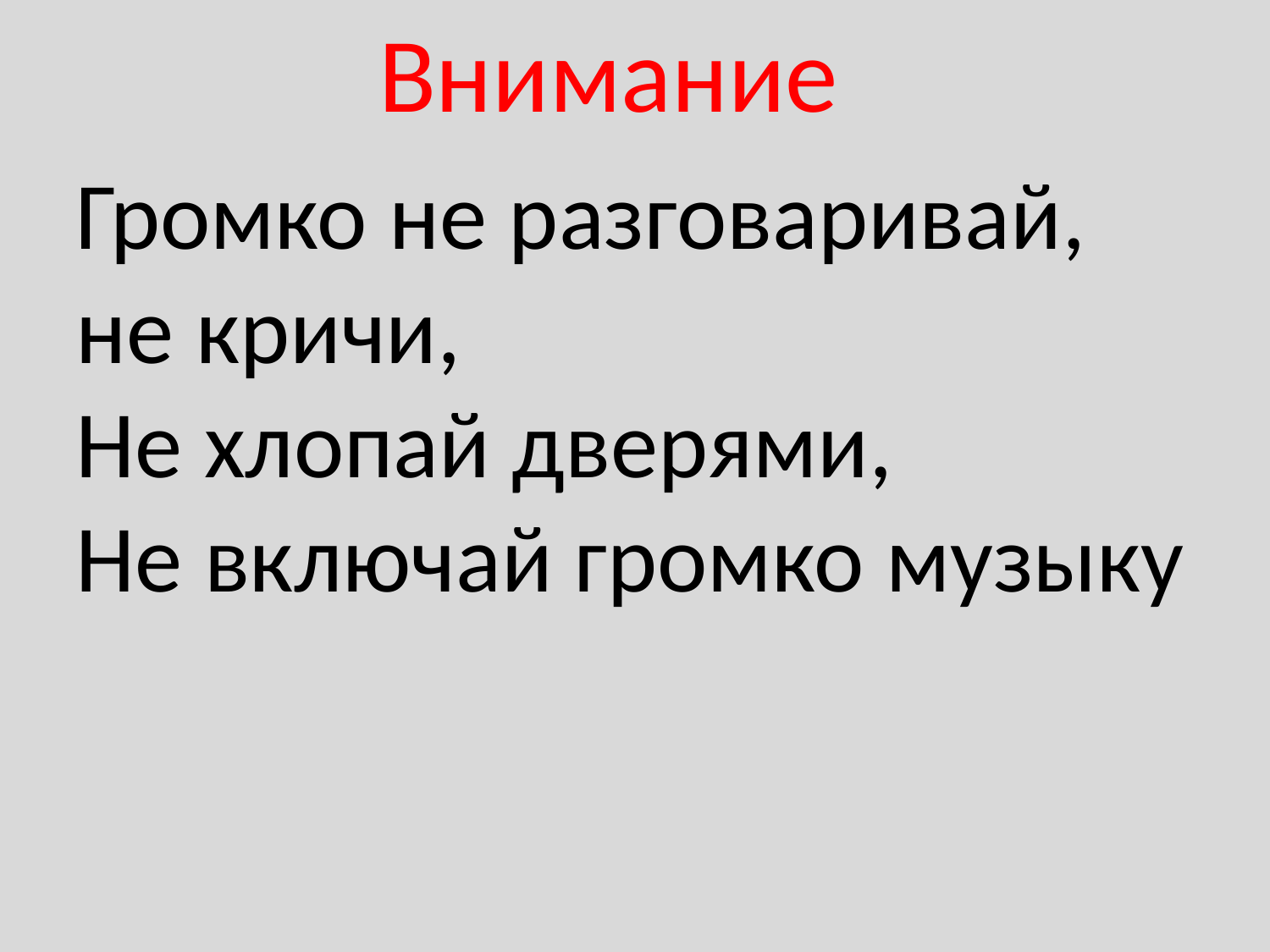

Внимание
Громко не разговаривай, не кричи,
Не хлопай дверями,
Не включай громко музыку